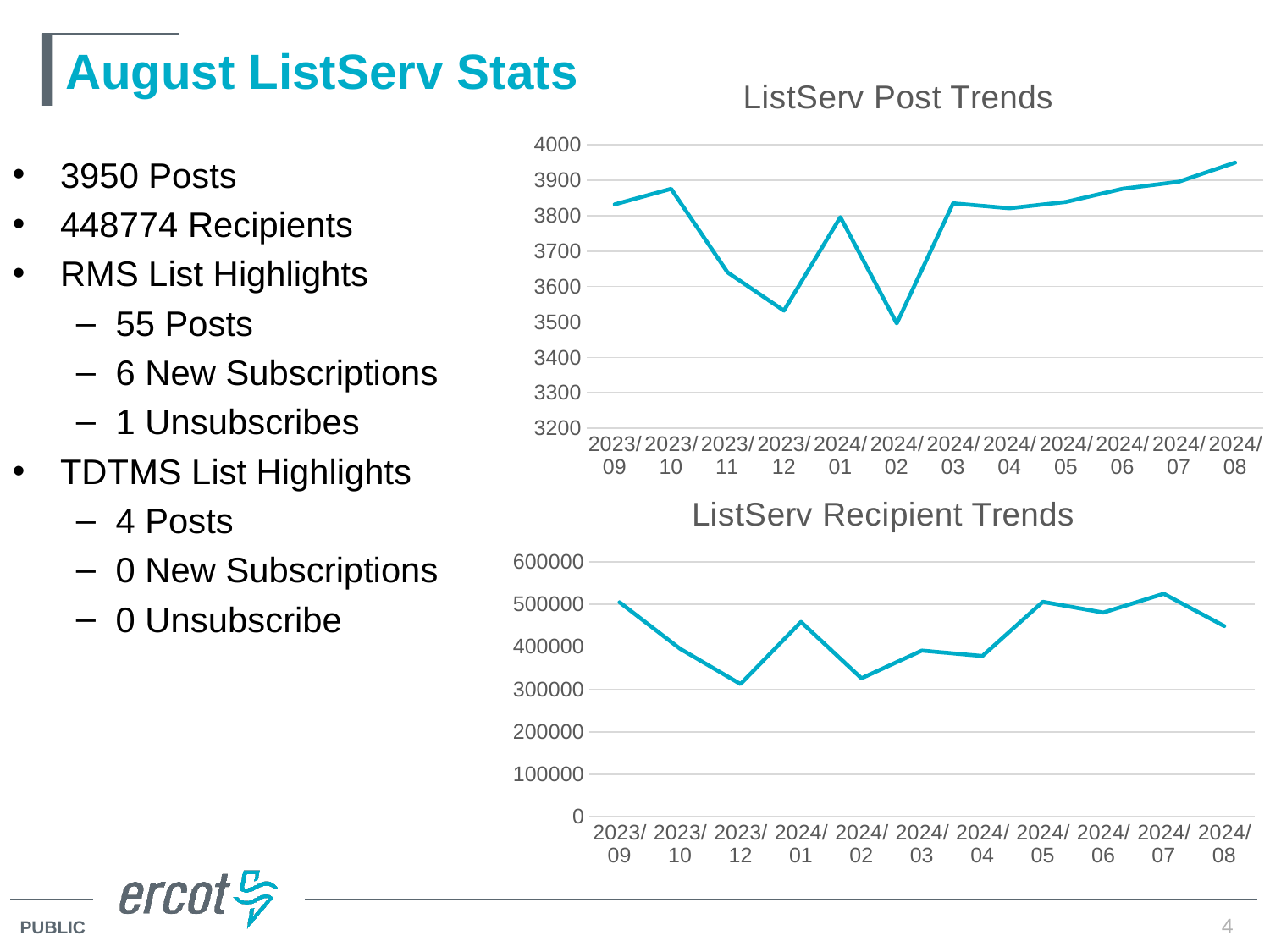

# August ListServ Stats

### Chart: ListServ Post Trends

| Category | Series 2 |
|---|---|
| 2023/09 | 3832.0 |
| 2023/10 | 3876.0 |
| 2023/11 | 3640.0 |
| 2023/12 | 3532.0 |
| 2024/01 | 3796.0 |
| 2024/02 | 3496.0 |
| 2024/03 | 3835.0 |
| 2024/04 | 3821.0 |
| 2024/05 | 3839.0 |
| 2024/06 | 3876.0 |
| 2024/07 | 3896.0 |
| 2024/08 | 3950.0 |
3950 Posts
448774 Recipients
RMS List Highlights
55 Posts
6 New Subscriptions
1 Unsubscribes
TDTMS List Highlights
4 Posts
0 New Subscriptions
0 Unsubscribe

### Chart: ListServ Recipient Trends

| Category | Series 2 |
|---|---|
| 2023/09 | 504795.0 |
| 2023/10 | 395398.0 |
| 2023/12 | 312236.0 |
| 2024/01 | 458584.0 |
| 2024/02 | 325727.0 |
| 2024/03 | 391033.0 |
| 2024/04 | 378310.0 |
| 2024/05 | 505788.0 |
| 2024/06 | 480493.0 |
| 2024/07 | 524774.0 |
| 2024/08 | 448774.0 |
4